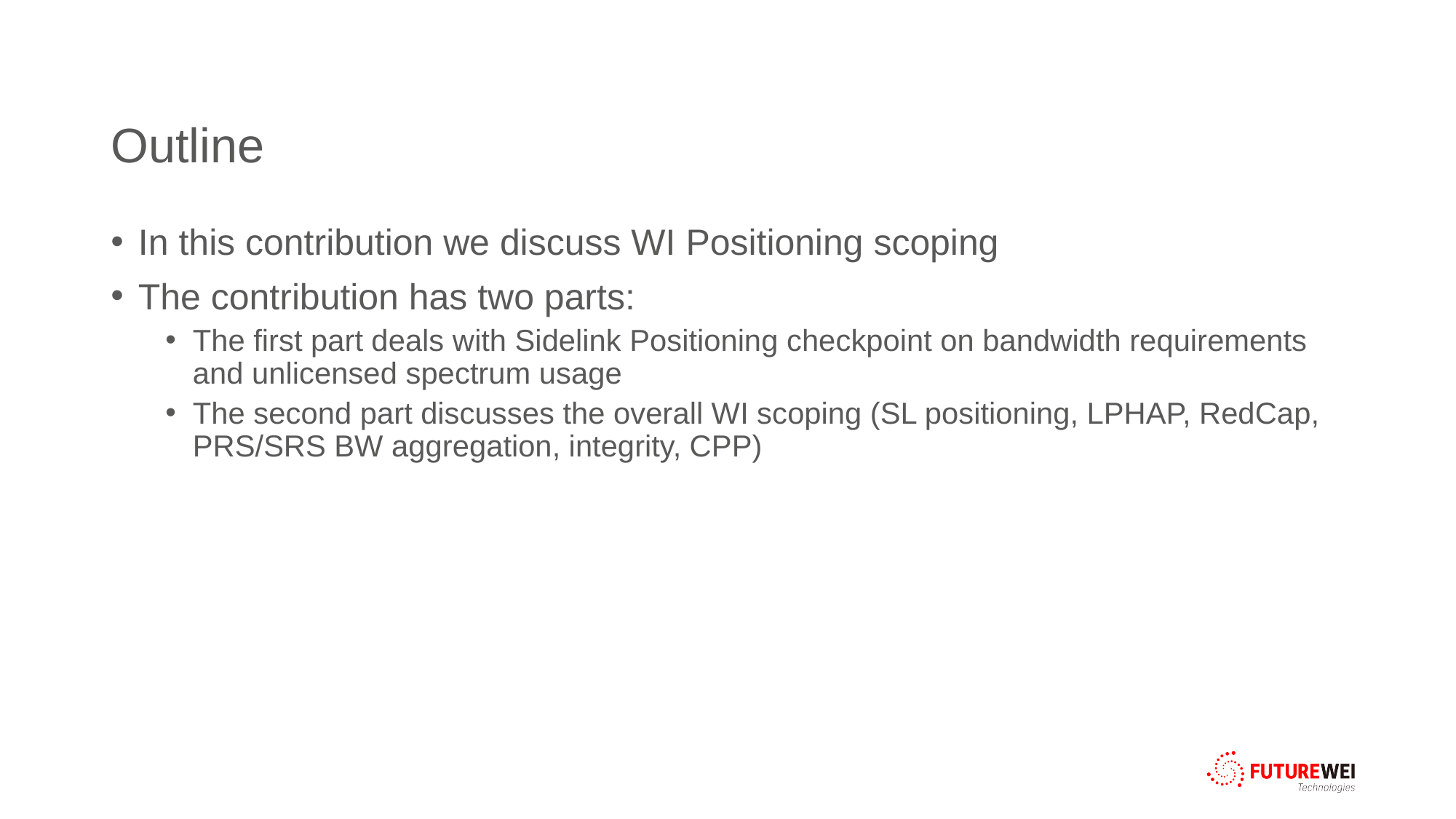

# Outline
In this contribution we discuss WI Positioning scoping
The contribution has two parts:
The first part deals with Sidelink Positioning checkpoint on bandwidth requirements and unlicensed spectrum usage
The second part discusses the overall WI scoping (SL positioning, LPHAP, RedCap, PRS/SRS BW aggregation, integrity, CPP)